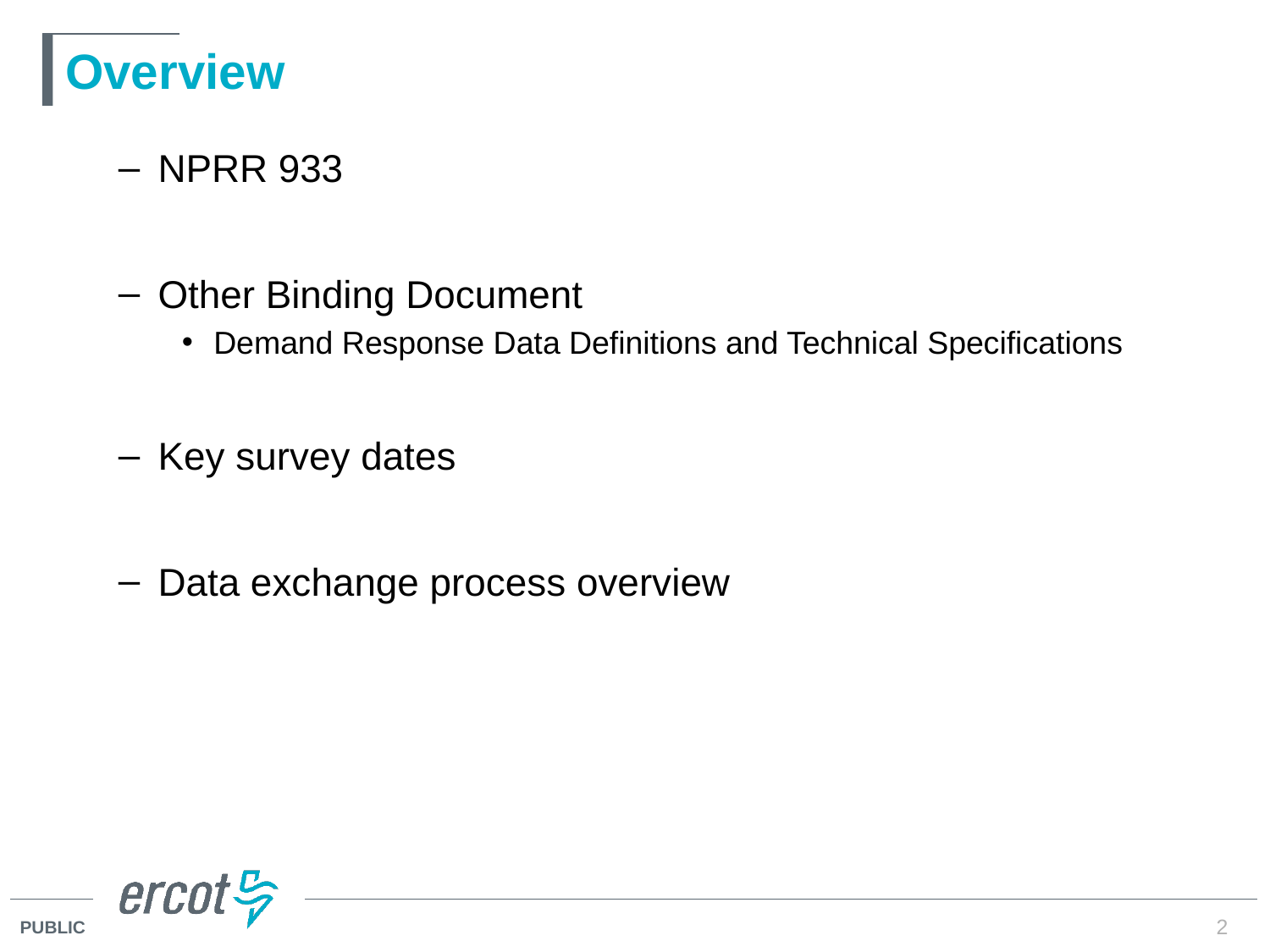

# Overview
NPRR 933

Other Binding Document
Demand Response Data Definitions and Technical Specifications

Key survey dates

Data exchange process overview
2